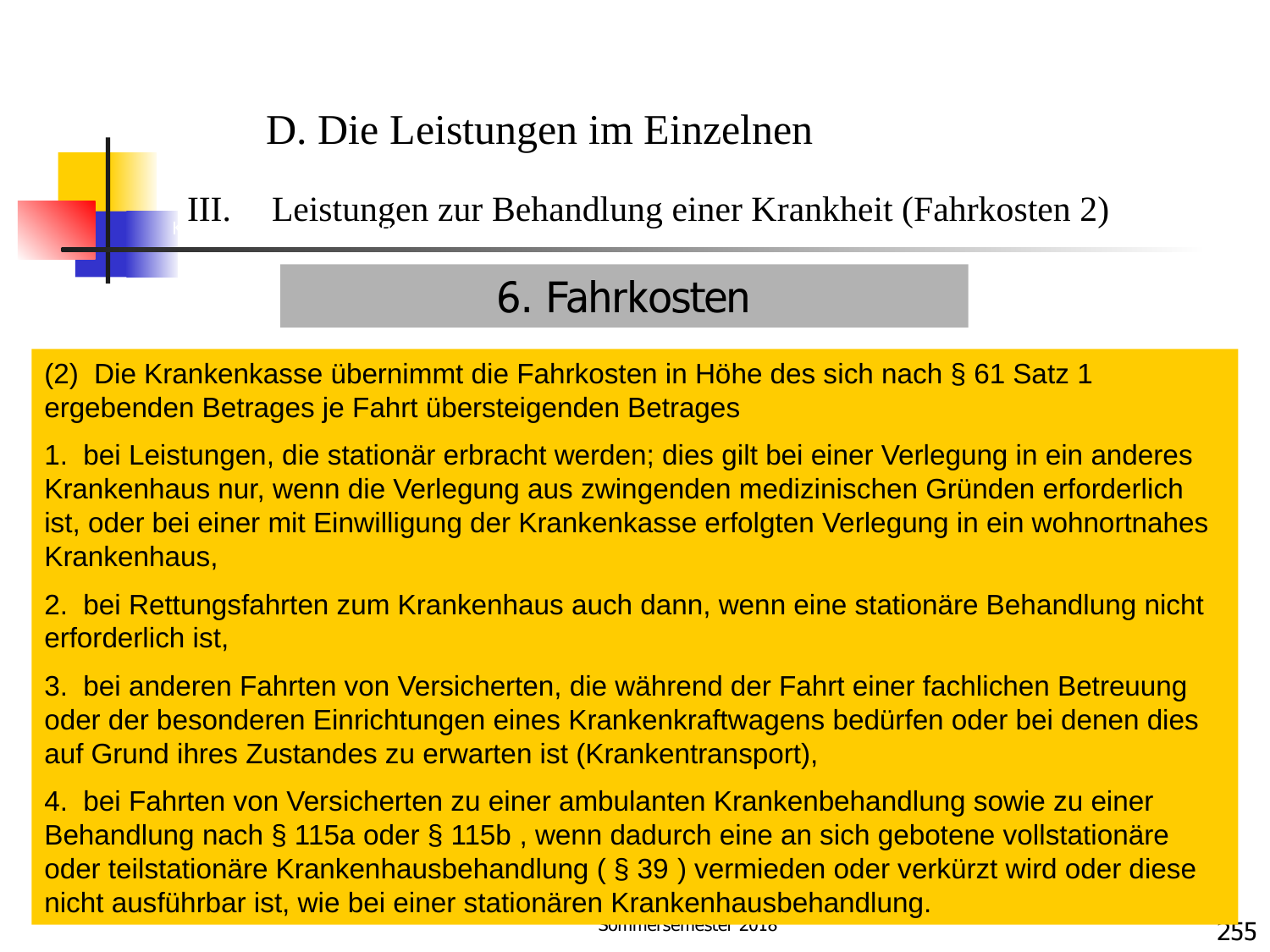

Krankenbehandlung 2 (Fahrkosten)
D. Die Leistungen im Einzelnen

Leistungen zur Behandlung einer Krankheit (Fahrkosten 2)
6. Fahrkosten
(2)  Die Krankenkasse übernimmt die Fahrkosten in Höhe des sich nach § 61 Satz 1 ergebenden Betrages je Fahrt übersteigenden Betrages
1.  bei Leistungen, die stationär erbracht werden; dies gilt bei einer Verlegung in ein anderes Krankenhaus nur, wenn die Verlegung aus zwingenden medizinischen Gründen erforderlich ist, oder bei einer mit Einwilligung der Krankenkasse erfolgten Verlegung in ein wohnortnahes Krankenhaus,
2.  bei Rettungsfahrten zum Krankenhaus auch dann, wenn eine stationäre Behandlung nicht erforderlich ist,
3.  bei anderen Fahrten von Versicherten, die während der Fahrt einer fachlichen Betreuung oder der besonderen Einrichtungen eines Krankenkraftwagens bedürfen oder bei denen dies auf Grund ihres Zustandes zu erwarten ist (Krankentransport),
4.  bei Fahrten von Versicherten zu einer ambulanten Krankenbehandlung sowie zu einer Behandlung nach § 115a oder § 115b , wenn dadurch eine an sich gebotene vollstationäre oder teilstationäre Krankenhausbehandlung ( § 39 ) vermieden oder verkürzt wird oder diese nicht ausführbar ist, wie bei einer stationären Krankenhausbehandlung.
Krankheit
Das  Leistungsrecht der gesetzlichen Kranken- und Pflegeversicherung; Sommersemester 2018
255